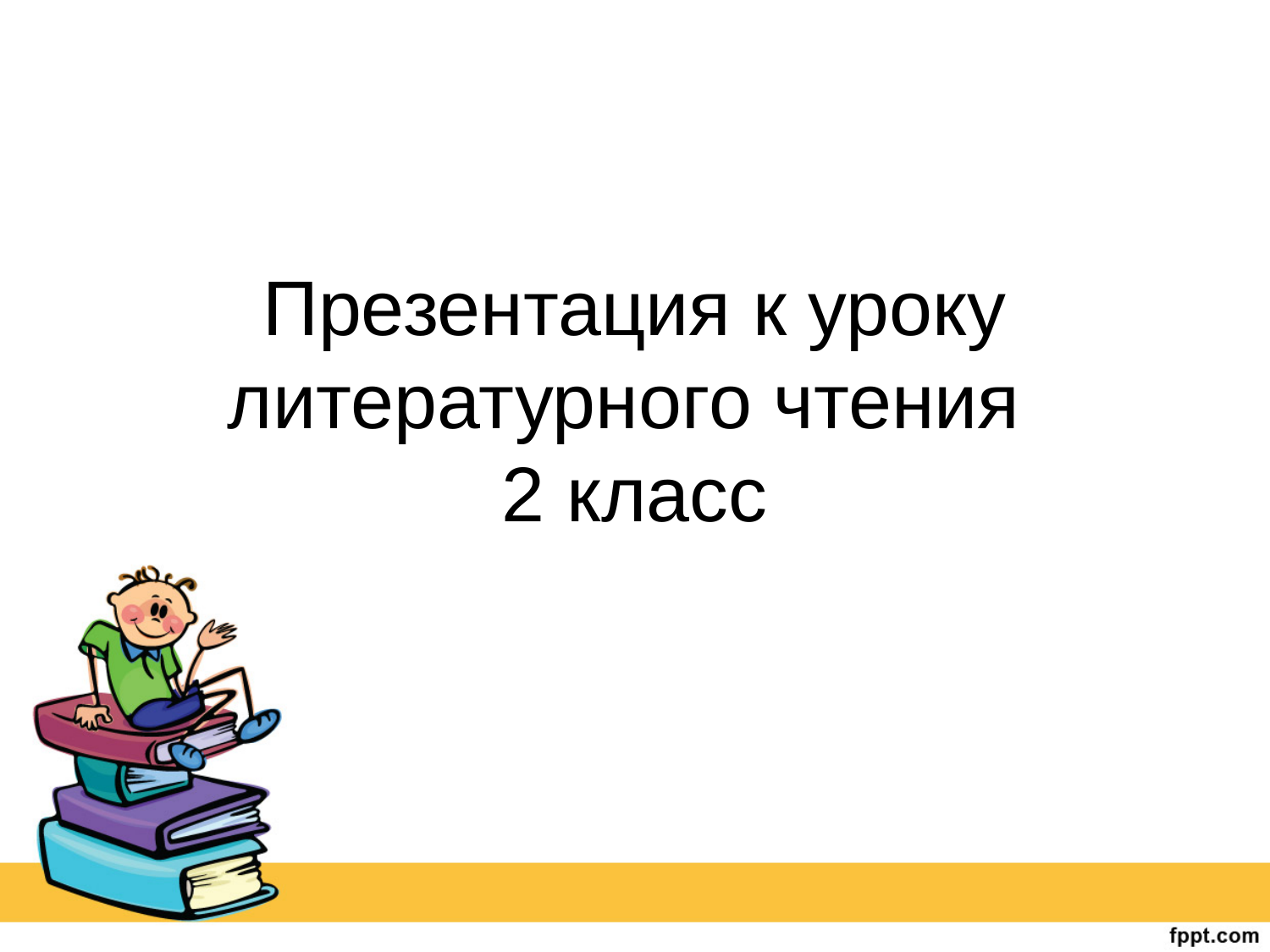

# Презентация к уроку литературного чтения 2 класс